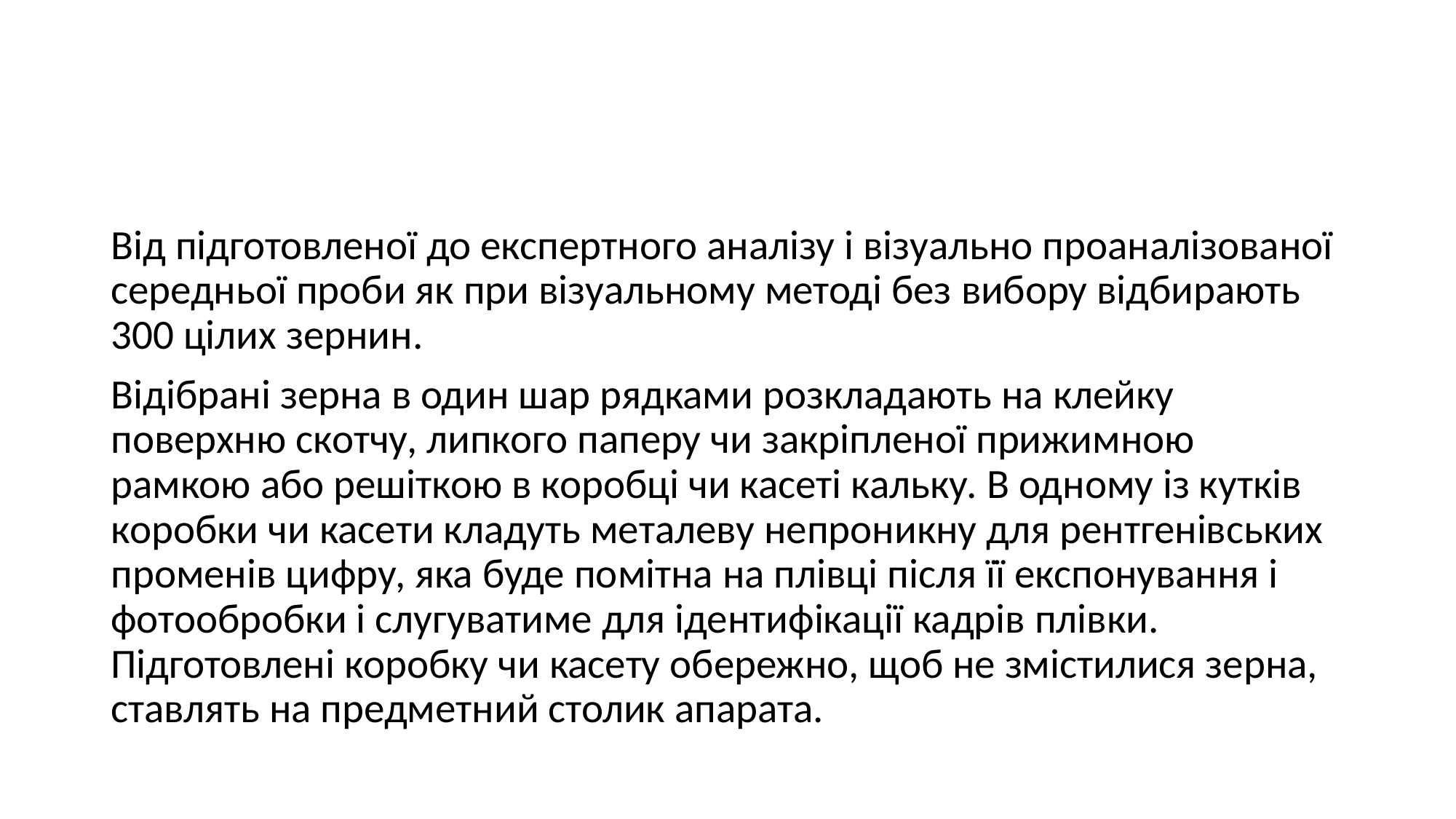

#
Від підготовленої до експертного аналізу і візуально проаналізованої середньої проби як при візуальному методі без вибору відбирають 300 цілих зернин.
Відібрані зерна в один шар рядками розкладають на клейку поверхню скотчу, липкого паперу чи закріпленої прижимною рамкою або решіткою в коробці чи касеті кальку. В одному із кутків коробки чи касети кладуть металеву непроникну для рентгенівських променів цифру, яка буде помітна на плівці після її експонування і фотообробки і слугуватиме для ідентифікації кадрів плівки. Підготовлені коробку чи касету обережно, щоб не змістилися зерна, ставлять на предметний столик апарата.